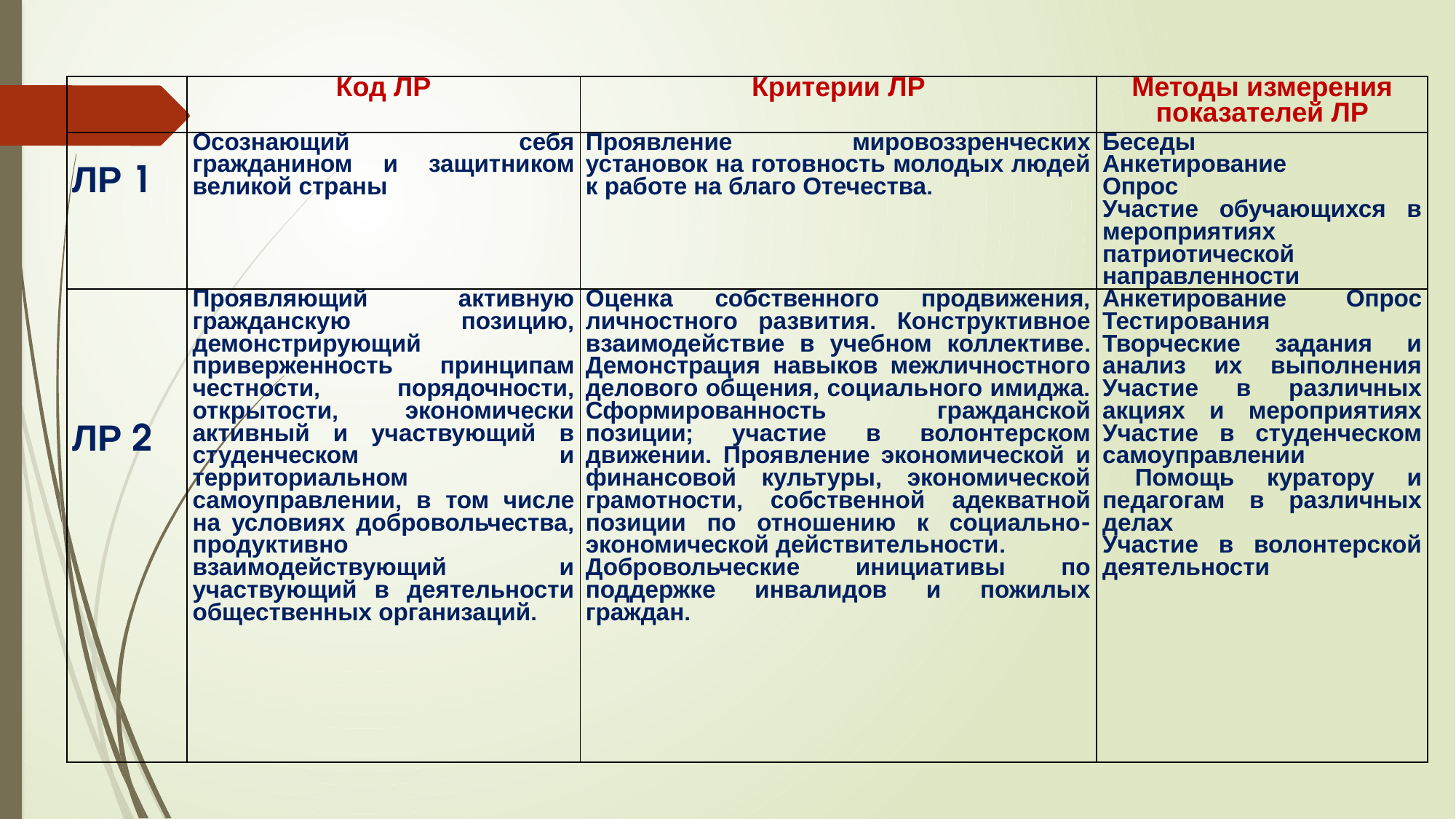

|  | Код ЛР | Критерии ЛР | Методы измерения показателей ЛР |
| --- | --- | --- | --- |
| ЛР 1 | Осознающий себя гражданином и защитником великой страны | Проявление мировоззренческих установок на готовность молодых людей к работе на благо Отечества. | Беседы Анкетирование Опрос Участие обучающихся в мероприятиях патриотической направленности |
| ЛР 2 | Проявляющий активную гражданскую позицию, демонстрирующий приверженность принципам честности, порядочности, открытости, экономически активный и участвующий в студенческом и территориальном самоуправлении, в том числе на условиях добровольчества, продуктивно взаимодействующий и участвующий в деятельности общественных организаций. | Оценка собственного продвижения, личностного развития. Конструктивное взаимодействие в учебном коллективе. Демонстрация навыков межличностного делового общения, социального имиджа. Сформированность гражданской позиции; участие в волонтерском движении. Проявление экономической и финансовой культуры, экономической грамотности, собственной адекватной позиции по отношению к социально-экономической действительности. Добровольческие инициативы по поддержке инвалидов и пожилых граждан. | Анкетирование Опрос Тестирования Творческие задания и анализ их выполнения Участие в различных акциях и мероприятиях Участие в студенческом самоуправлении Помощь куратору и педагогам в различных делах Участие в волонтерской деятельности |